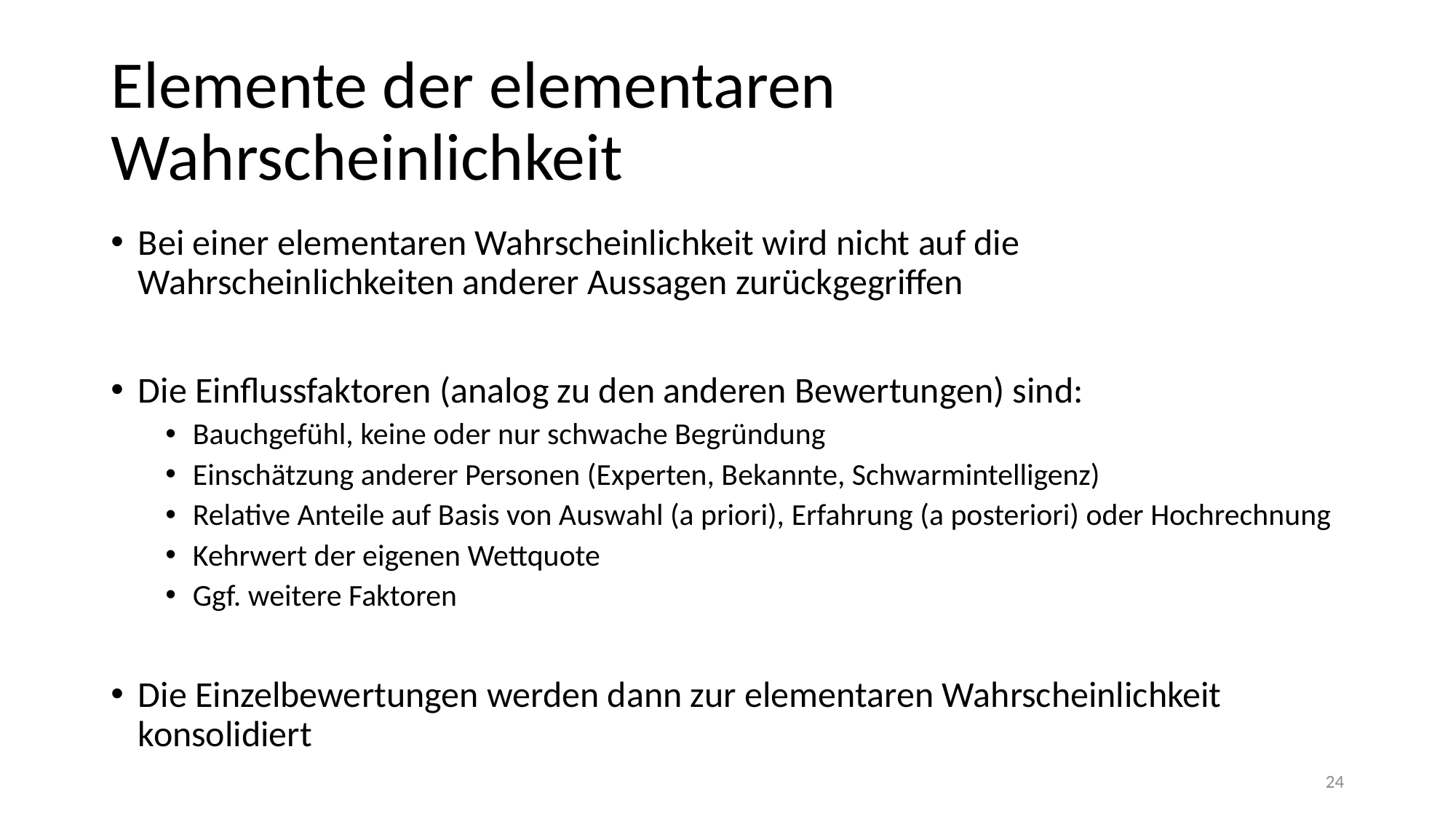

# Elemente der elementaren Wahrscheinlichkeit
Bei einer elementaren Wahrscheinlichkeit wird nicht auf die Wahrscheinlichkeiten anderer Aussagen zurückgegriffen

Die Einflussfaktoren (analog zu den anderen Bewertungen) sind:
Bauchgefühl, keine oder nur schwache Begründung
Einschätzung anderer Personen (Experten, Bekannte, Schwarmintelligenz)
Relative Anteile auf Basis von Auswahl (a priori), Erfahrung (a posteriori) oder Hochrechnung
Kehrwert der eigenen Wettquote
Ggf. weitere Faktoren

Die Einzelbewertungen werden dann zur elementaren Wahrscheinlichkeit konsolidiert
24